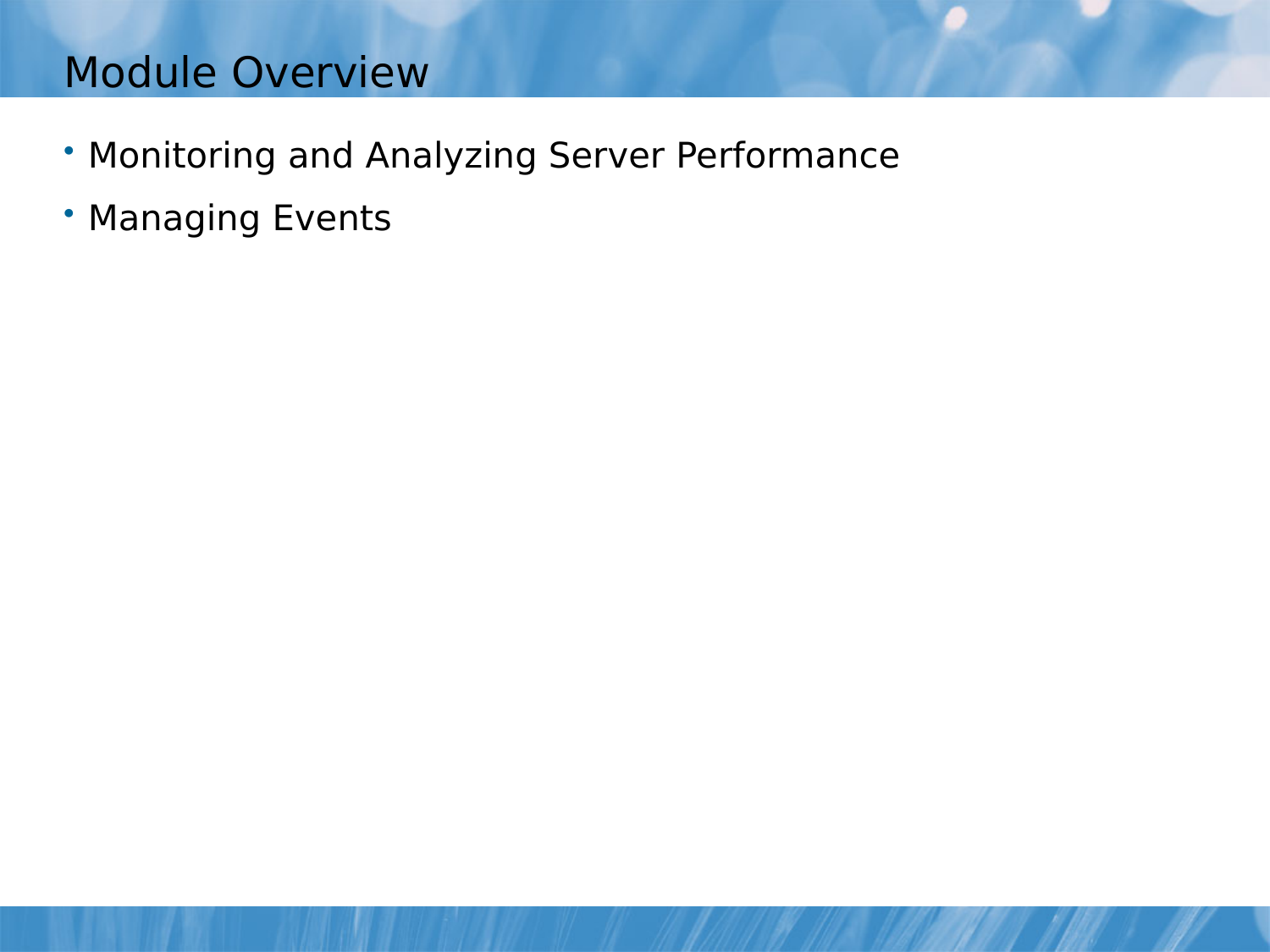

# Module Overview
Monitoring and Analyzing Server Performance
Managing Events